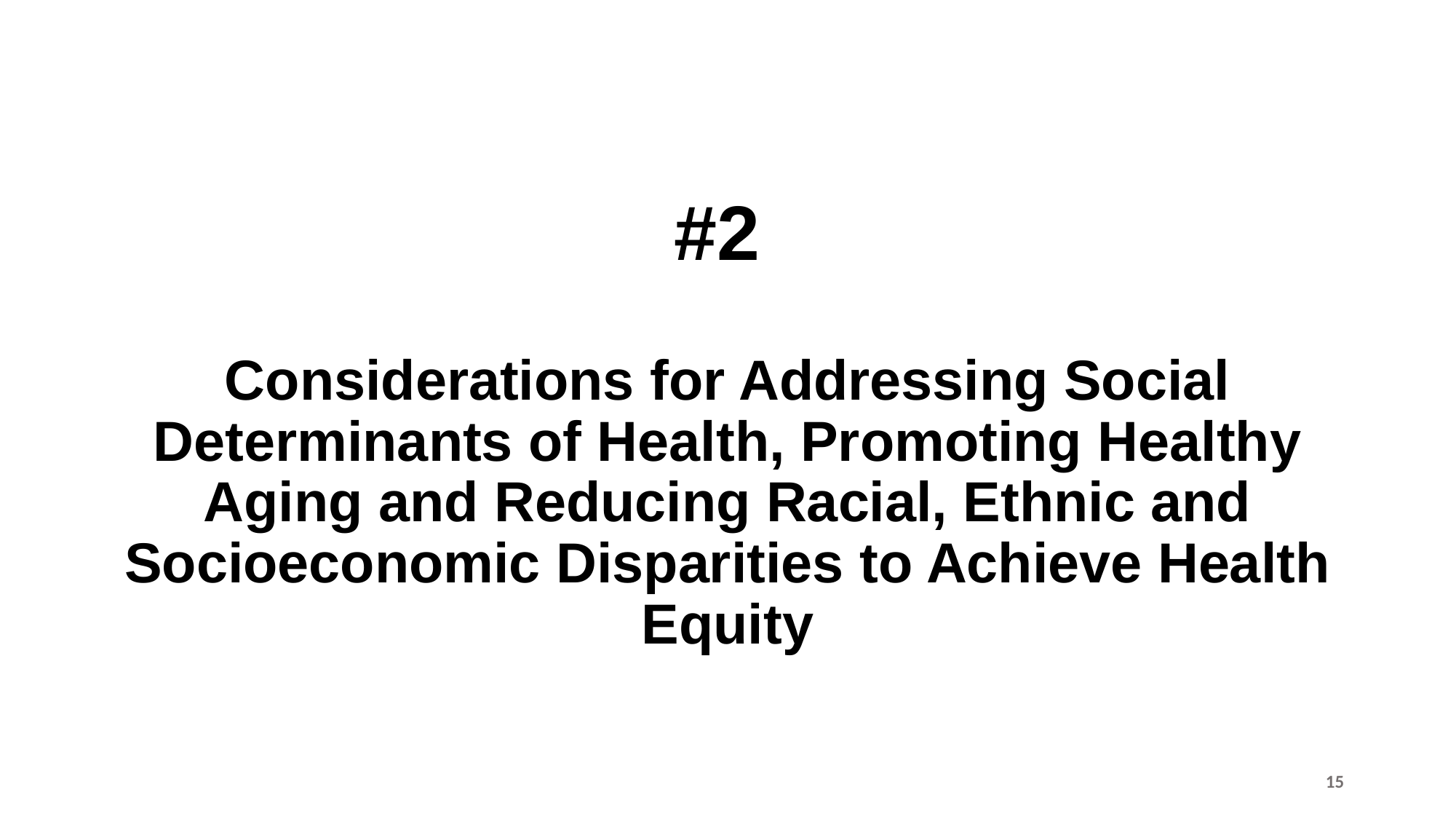

# #2 Considerations for Addressing Social Determinants of Health, Promoting Healthy Aging and Reducing Racial, Ethnic and Socioeconomic Disparities to Achieve Health Equity
15